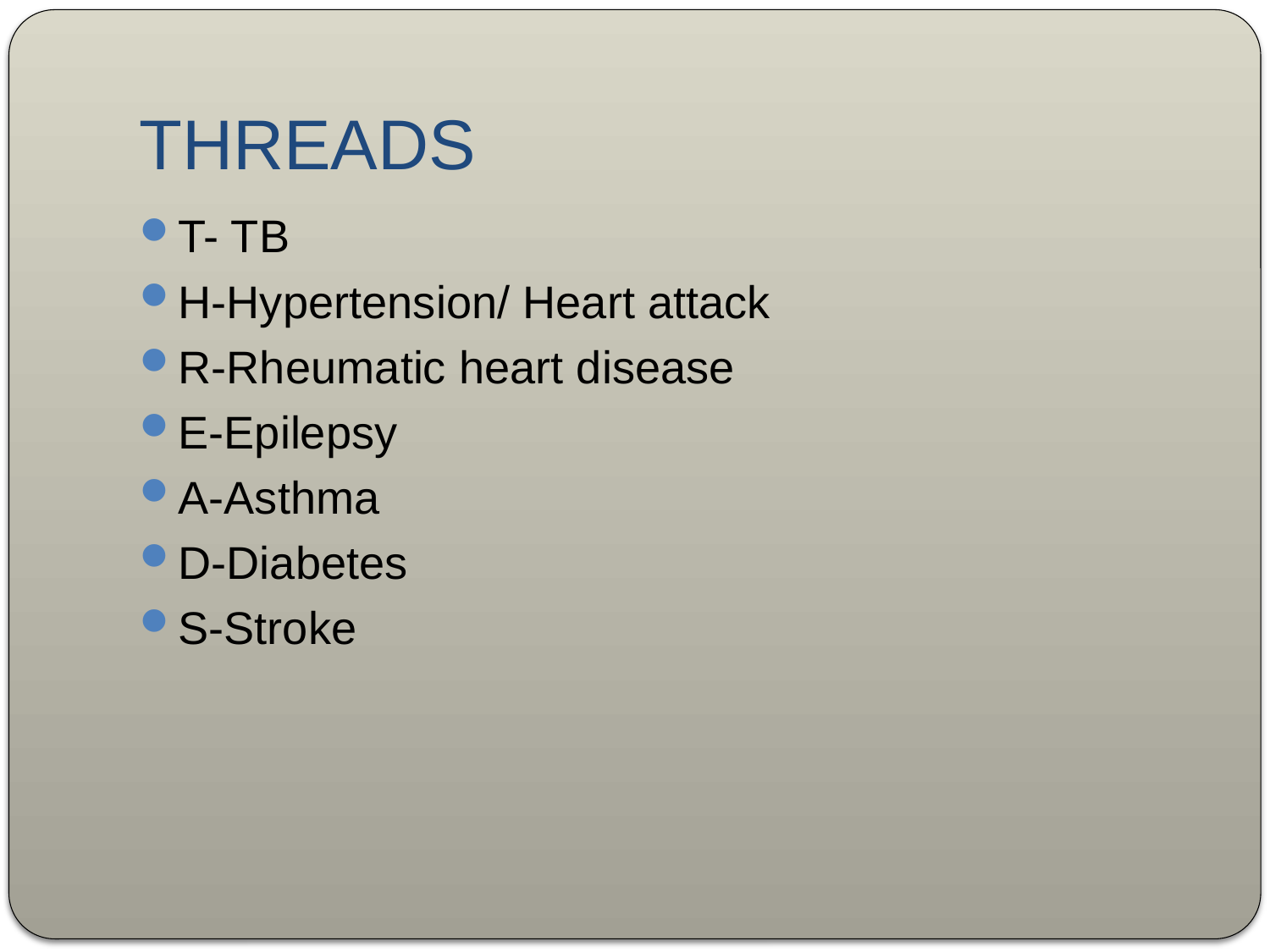

# THREADS
T- TB
H-Hypertension/ Heart attack
R-Rheumatic heart disease
E-Epilepsy
A-Asthma
D-Diabetes
S-Stroke